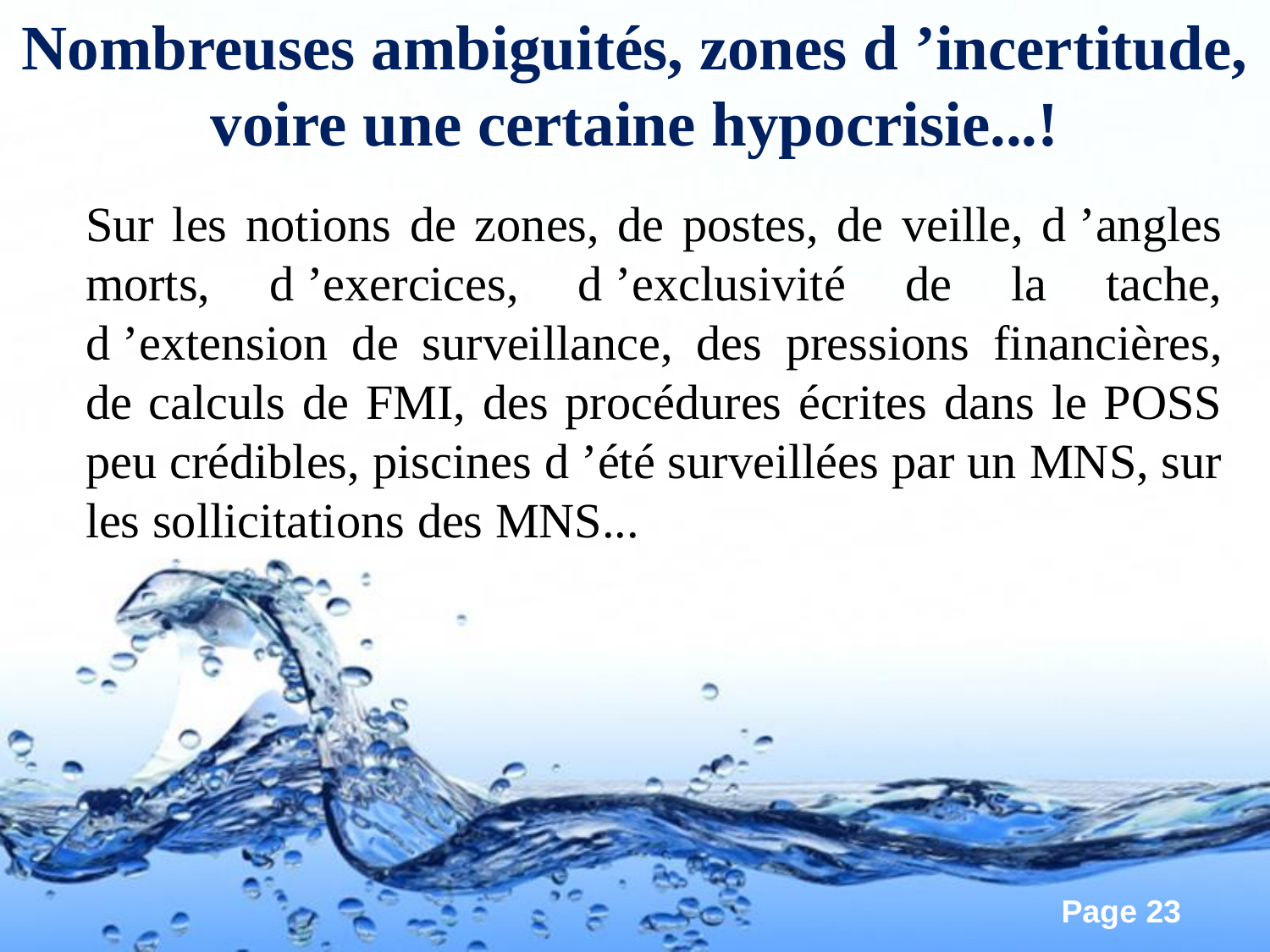

# Nombreuses ambiguités, zones d ’incertitude, voire une certaine hypocrisie...!
	Sur les notions de zones, de postes, de veille, d ’angles morts, d ’exercices, d ’exclusivité de la tache, d ’extension de surveillance, des pressions financières, de calculs de FMI, des procédures écrites dans le POSS peu crédibles, piscines d ’été surveillées par un MNS, sur les sollicitations des MNS...